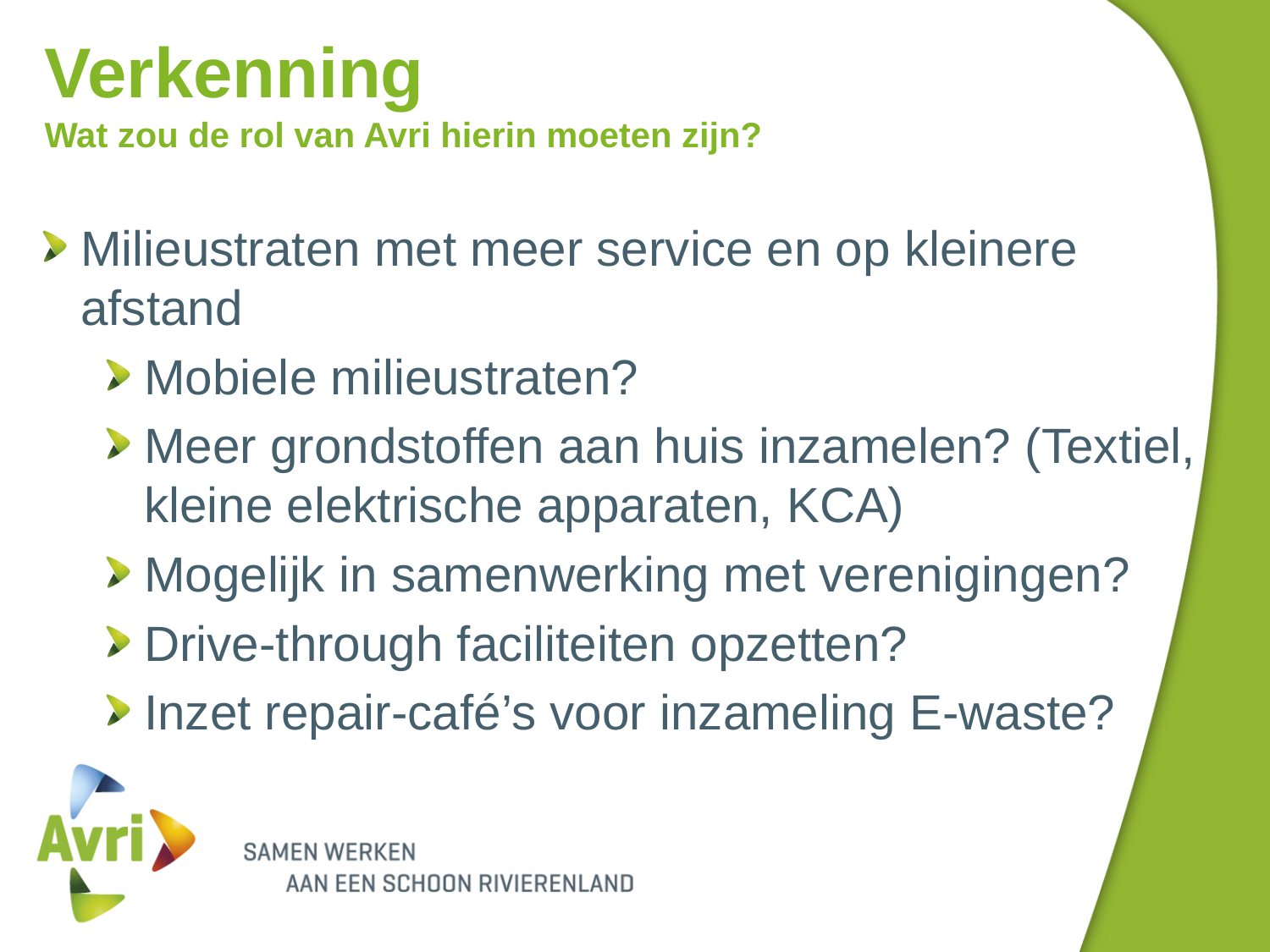

# Verkenning Wat zou de rol van Avri hierin moeten zijn?
Milieustraten met meer service en op kleinere afstand
Mobiele milieustraten?
Meer grondstoffen aan huis inzamelen? (Textiel, kleine elektrische apparaten, KCA)
Mogelijk in samenwerking met verenigingen?
Drive-through faciliteiten opzetten?
Inzet repair-café’s voor inzameling E-waste?